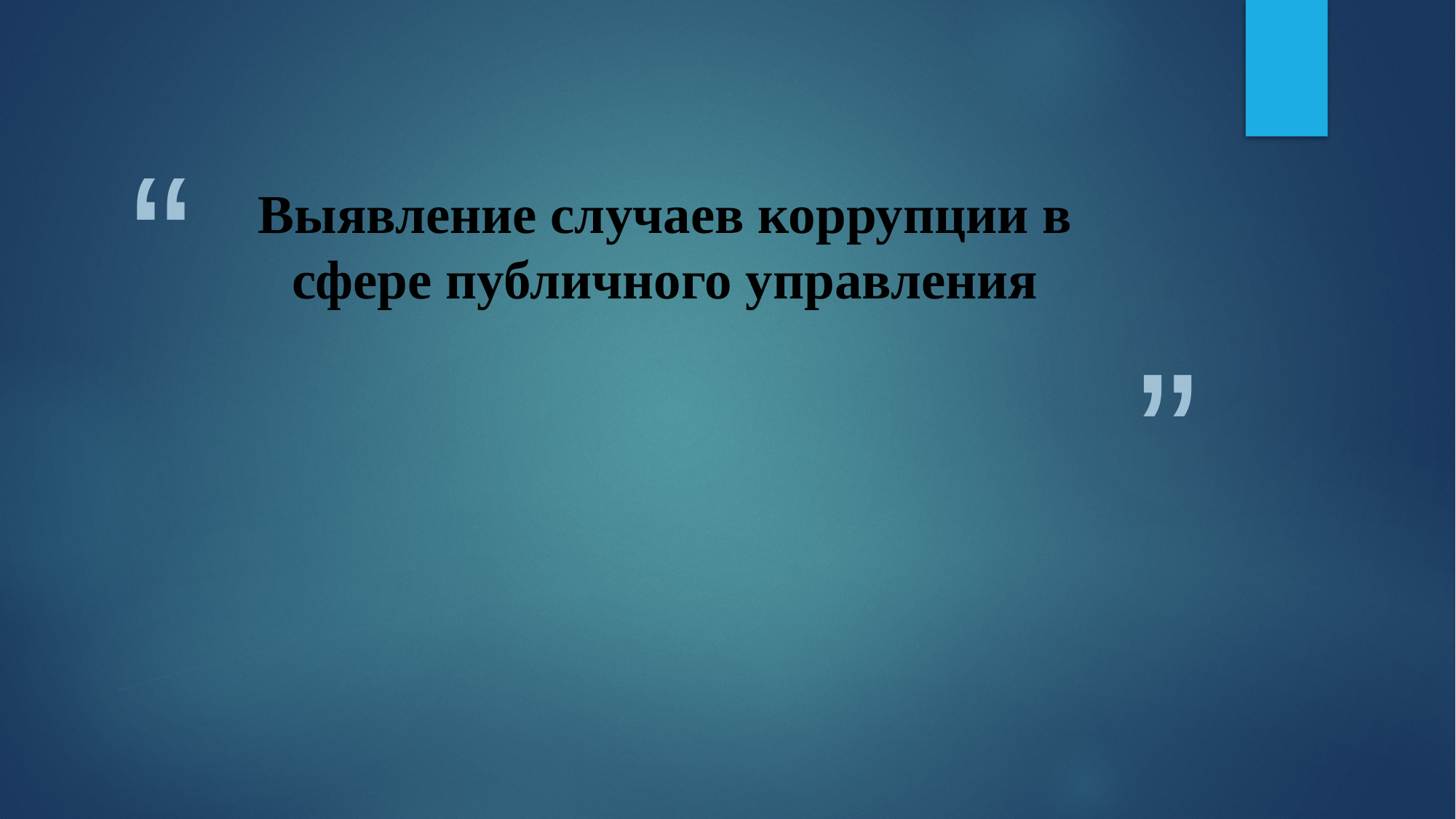

# Выявление случаев коррупции в сфере публичного управления